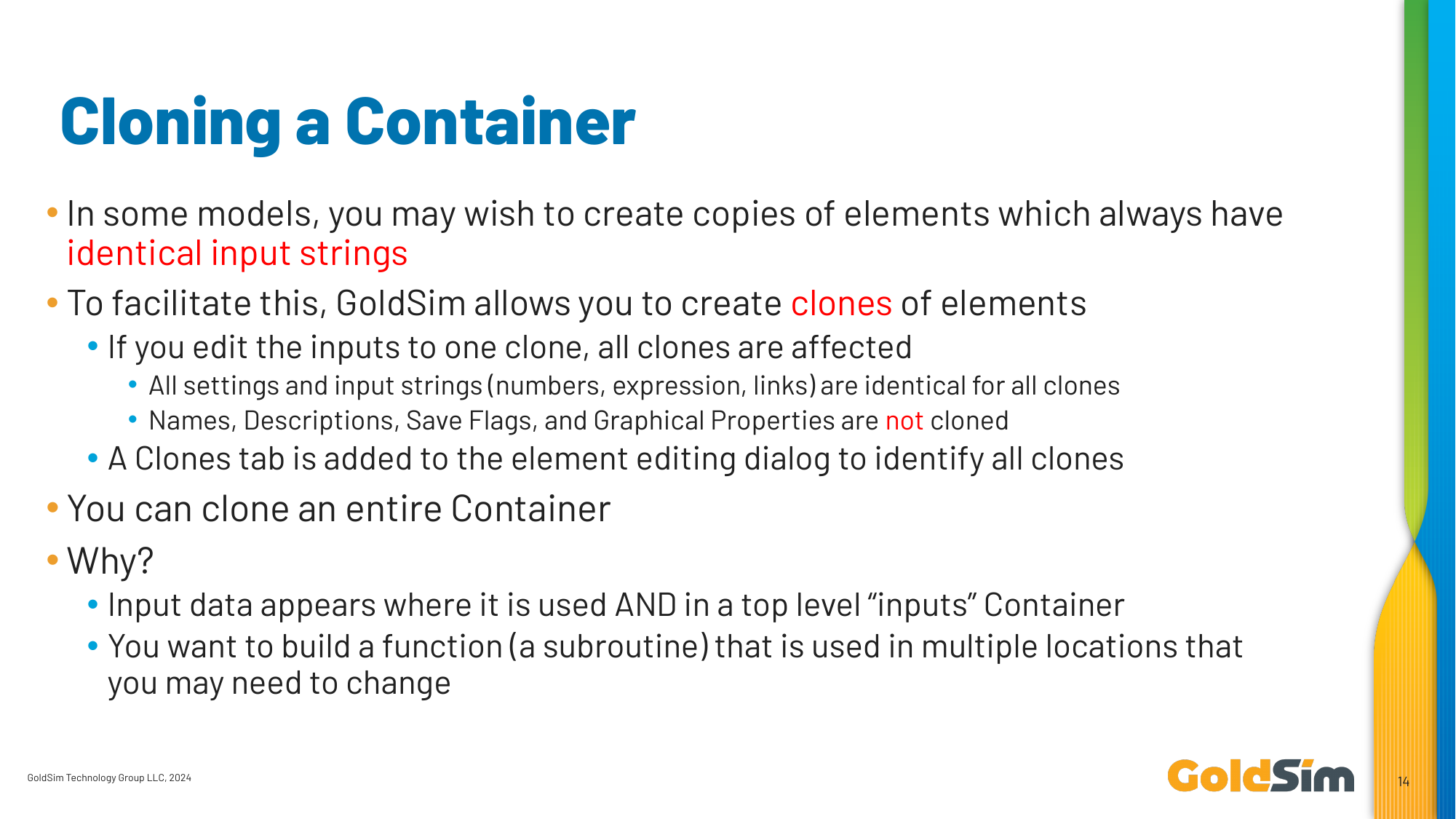

# Cloning a Container
In some models, you may wish to create copies of elements which always have identical input strings
To facilitate this, GoldSim allows you to create clones of elements
If you edit the inputs to one clone, all clones are affected
All settings and input strings (numbers, expression, links) are identical for all clones
Names, Descriptions, Save Flags, and Graphical Properties are not cloned
A Clones tab is added to the element editing dialog to identify all clones
You can clone an entire Container
Why?
Input data appears where it is used AND in a top level “inputs” Container
You want to build a function (a subroutine) that is used in multiple locations that you may need to change
GoldSim Technology Group LLC, 2024
14